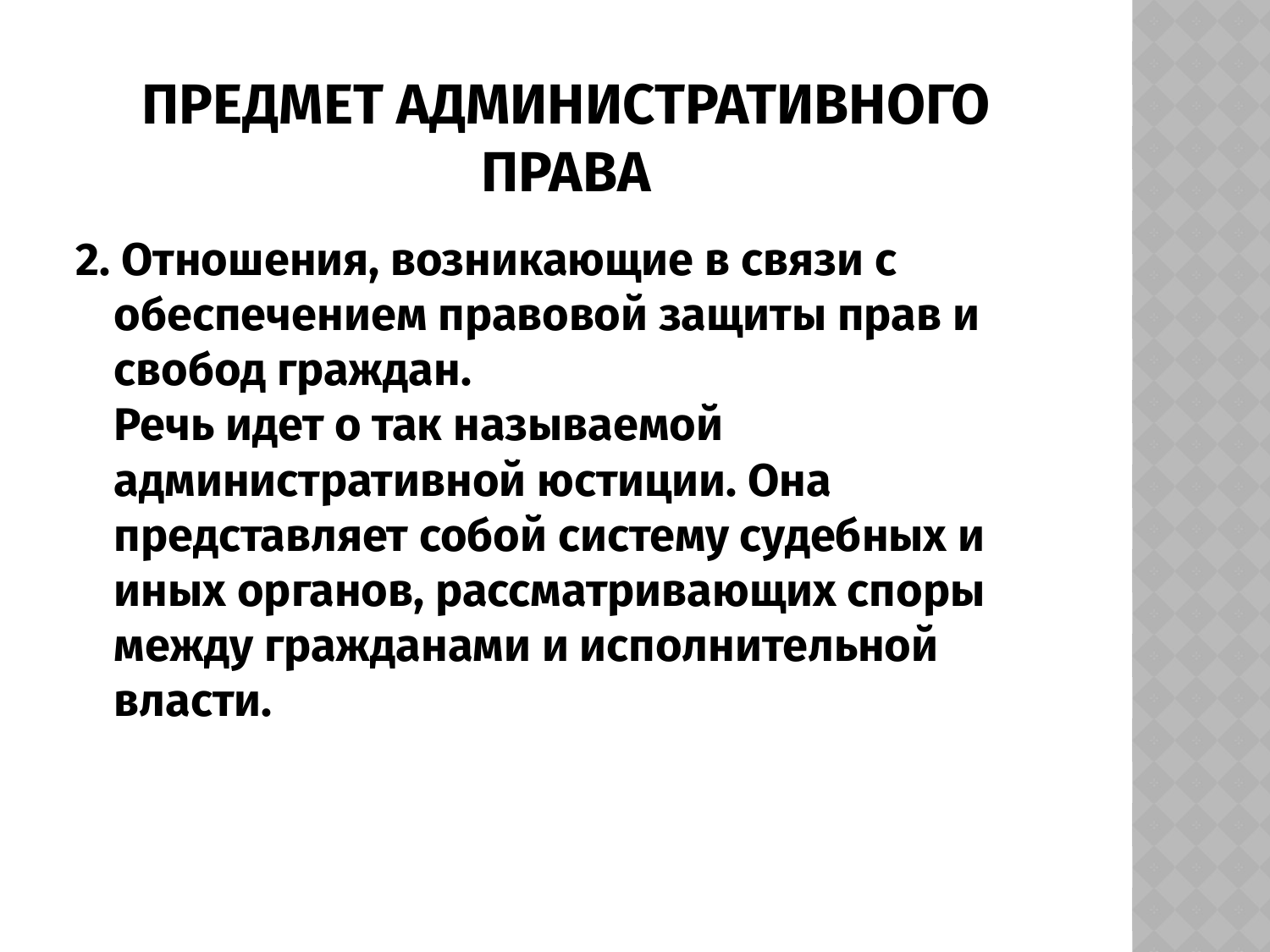

# Предмет административного права
2. Отношения, возникающие в связи с обеспечением правовой защиты прав и свобод граждан.
Речь идет о так называемой административной юстиции. Она представляет собой систему судебных и иных органов, рассматривающих споры между гражданами и исполнительной власти.